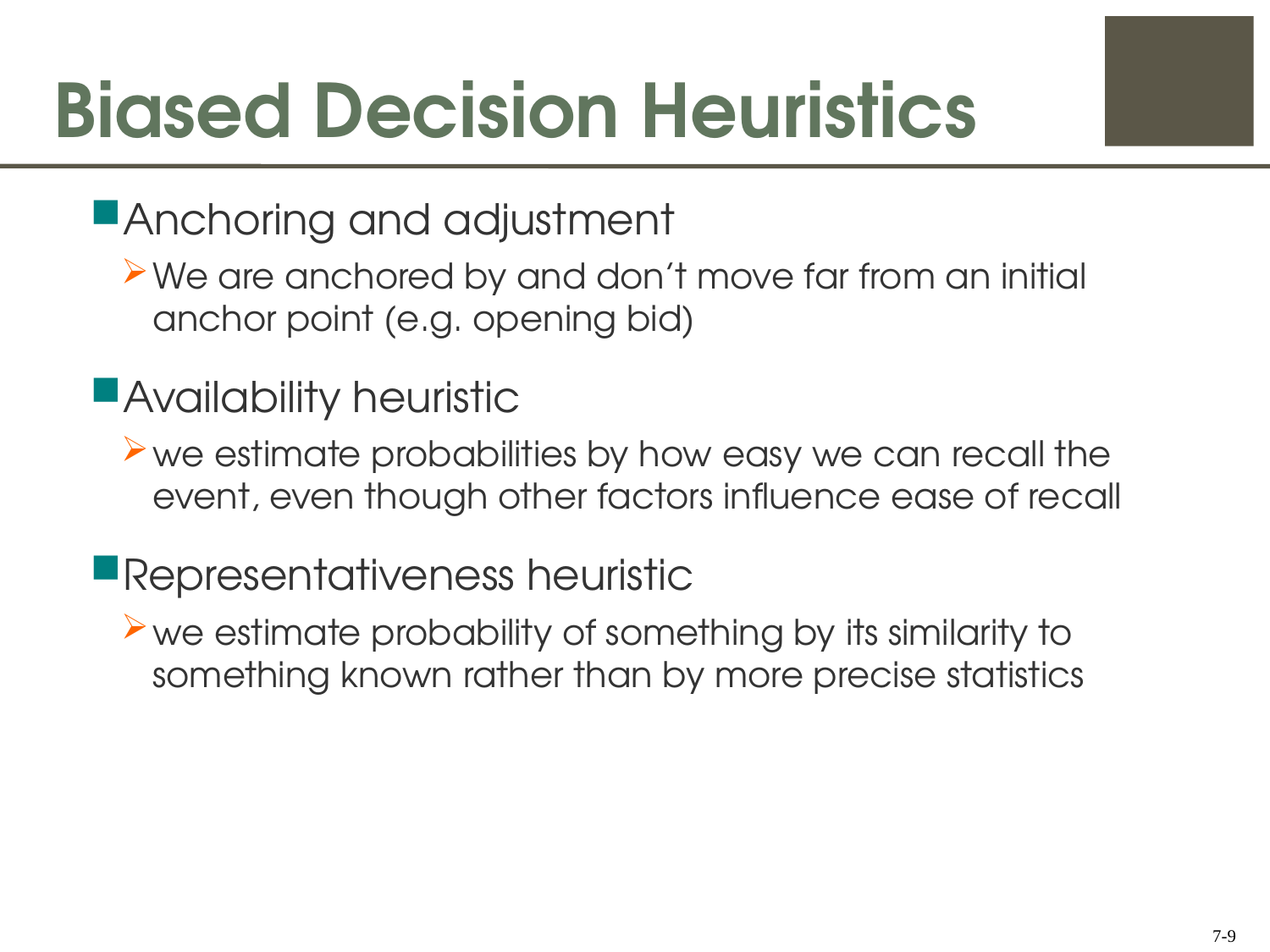

# Biased Decision Heuristics
Anchoring and adjustment
We are anchored by and don’t move far from an initial anchor point (e.g. opening bid)
Availability heuristic
we estimate probabilities by how easy we can recall the event, even though other factors influence ease of recall
Representativeness heuristic
we estimate probability of something by its similarity to something known rather than by more precise statistics